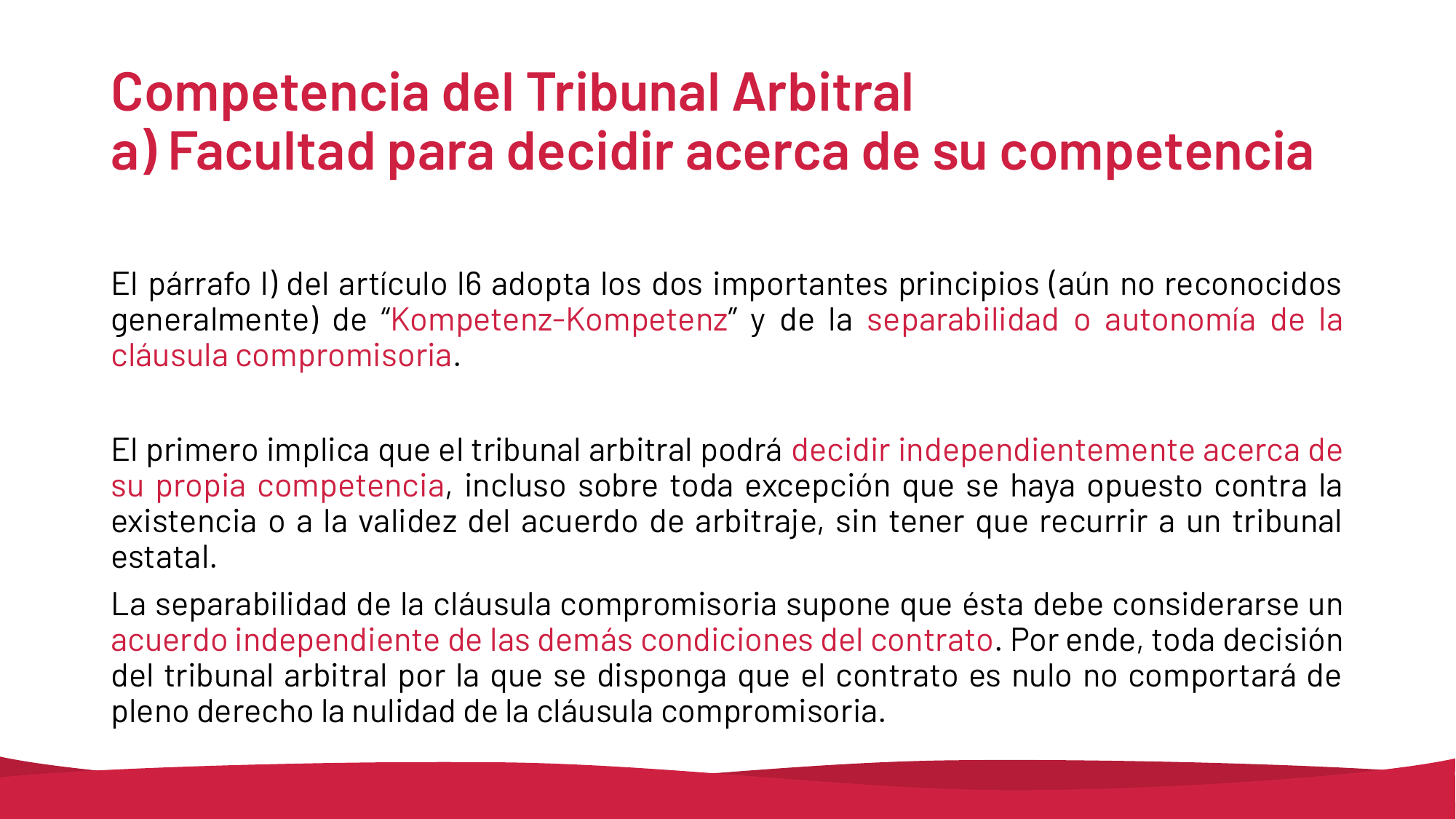

# Competencia del Tribunal Arbitral a) Facultad para decidir acerca de su competencia
El párrafo l) del artículo l6 adopta los dos importantes principios (aún no reconocidos generalmente) de “Kompetenz-Kompetenz” y de la separabilidad o autonomía de la cláusula compromisoria.

El primero implica que el tribunal arbitral podrá decidir independientemente acerca de su propia competencia, incluso sobre toda excepción que se haya opuesto contra la existencia o a la validez del acuerdo de arbitraje, sin tener que recurrir a un tribunal estatal.
La separabilidad de la cláusula compromisoria supone que ésta debe considerarse un acuerdo independiente de las demás condiciones del contrato. Por ende, toda decisión del tribunal arbitral por la que se disponga que el contrato es nulo no comportará de pleno derecho la nulidad de la cláusula compromisoria.